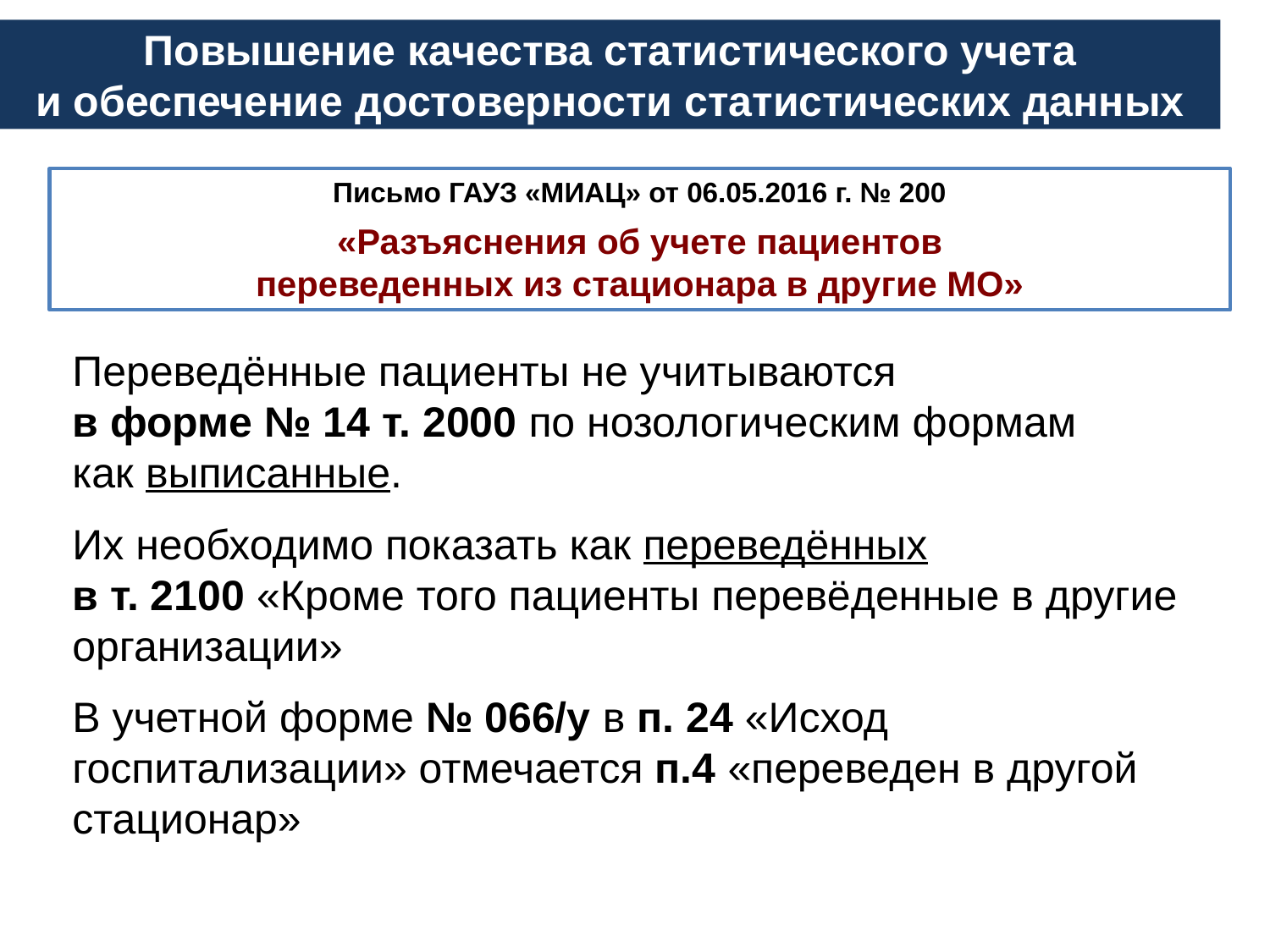

Повышение качества статистического учета
и обеспечение достоверности статистических данных
Письмо ГАУЗ «МИАЦ» от 06.05.2016 г. № 200
«Разъяснения об учете пациентов
переведенных из стационара в другие МО»
Переведённые пациенты не учитываются
в форме № 14 т. 2000 по нозологическим формам
как выписанные.
Их необходимо показать как переведённых
в т. 2100 «Кроме того пациенты перевёденные в другие организации»
В учетной форме № 066/у в п. 24 «Исход госпитализации» отмечается п.4 «переведен в другой стационар»